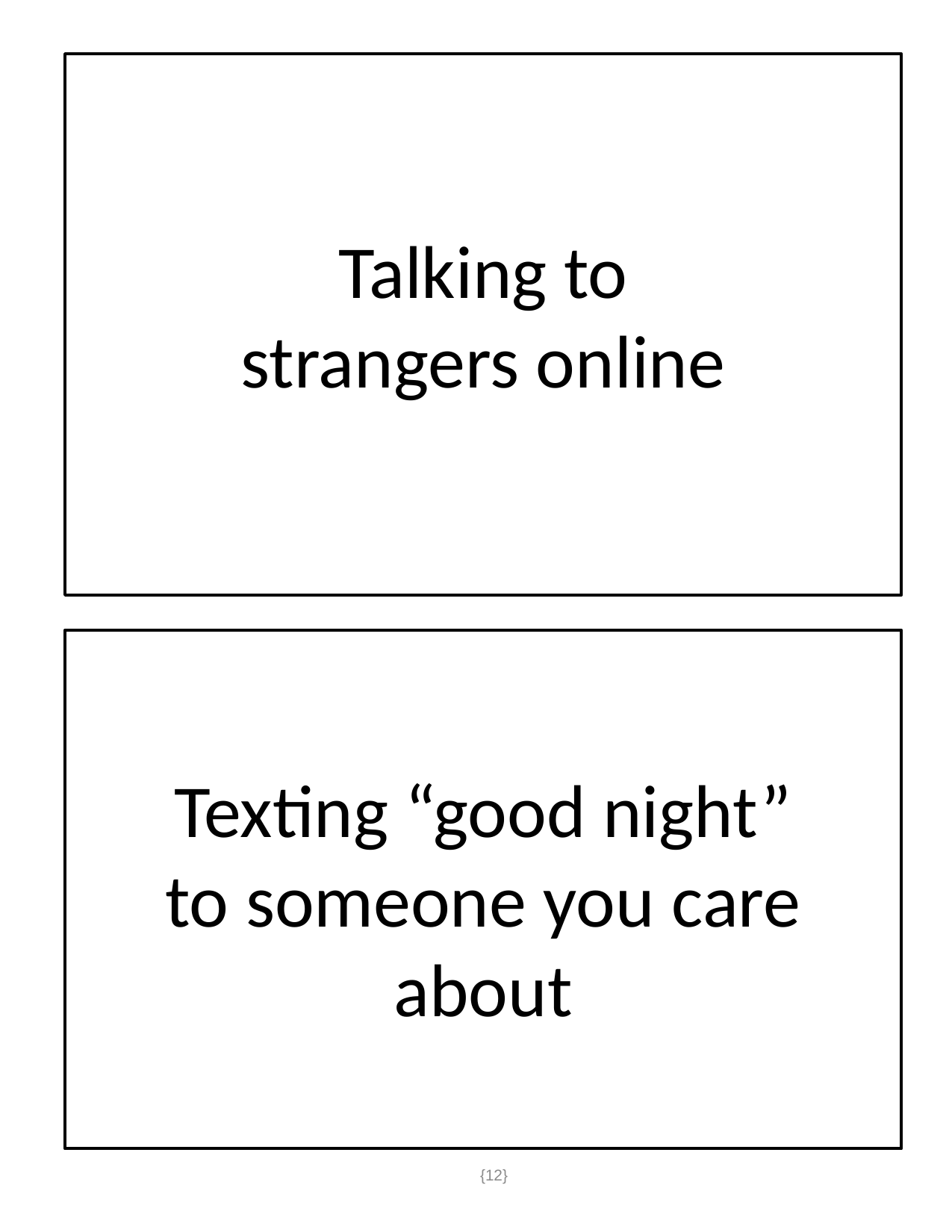

Talking to
strangers online

Texting “good night”
to someone you care
about

{12}